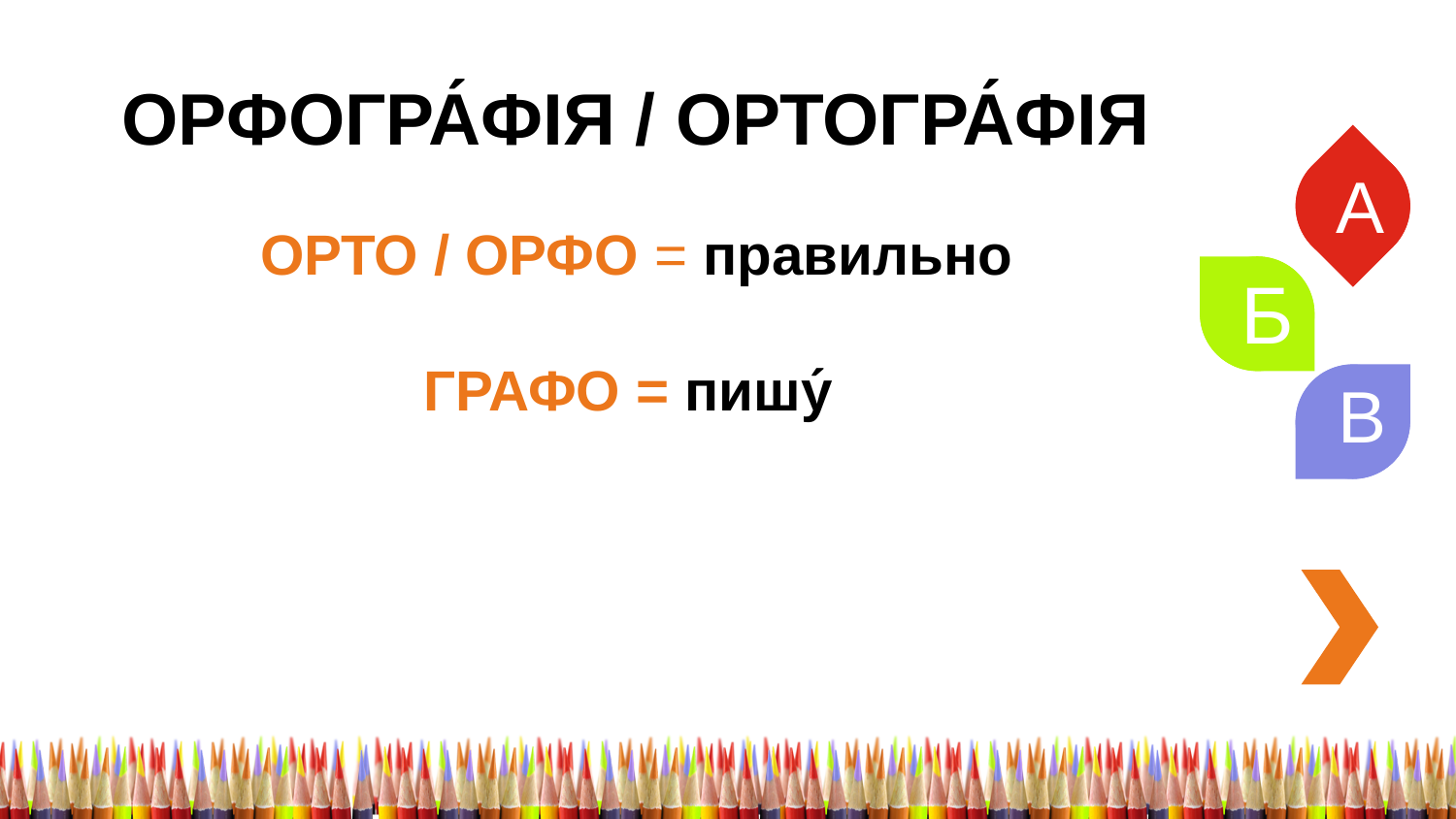

ОРФОГРА́ФІЯ / ОРТОГРА́ФІЯ

ОРТО / ОРФО = правильно

ГРАФО = пишу́

А
Б

В